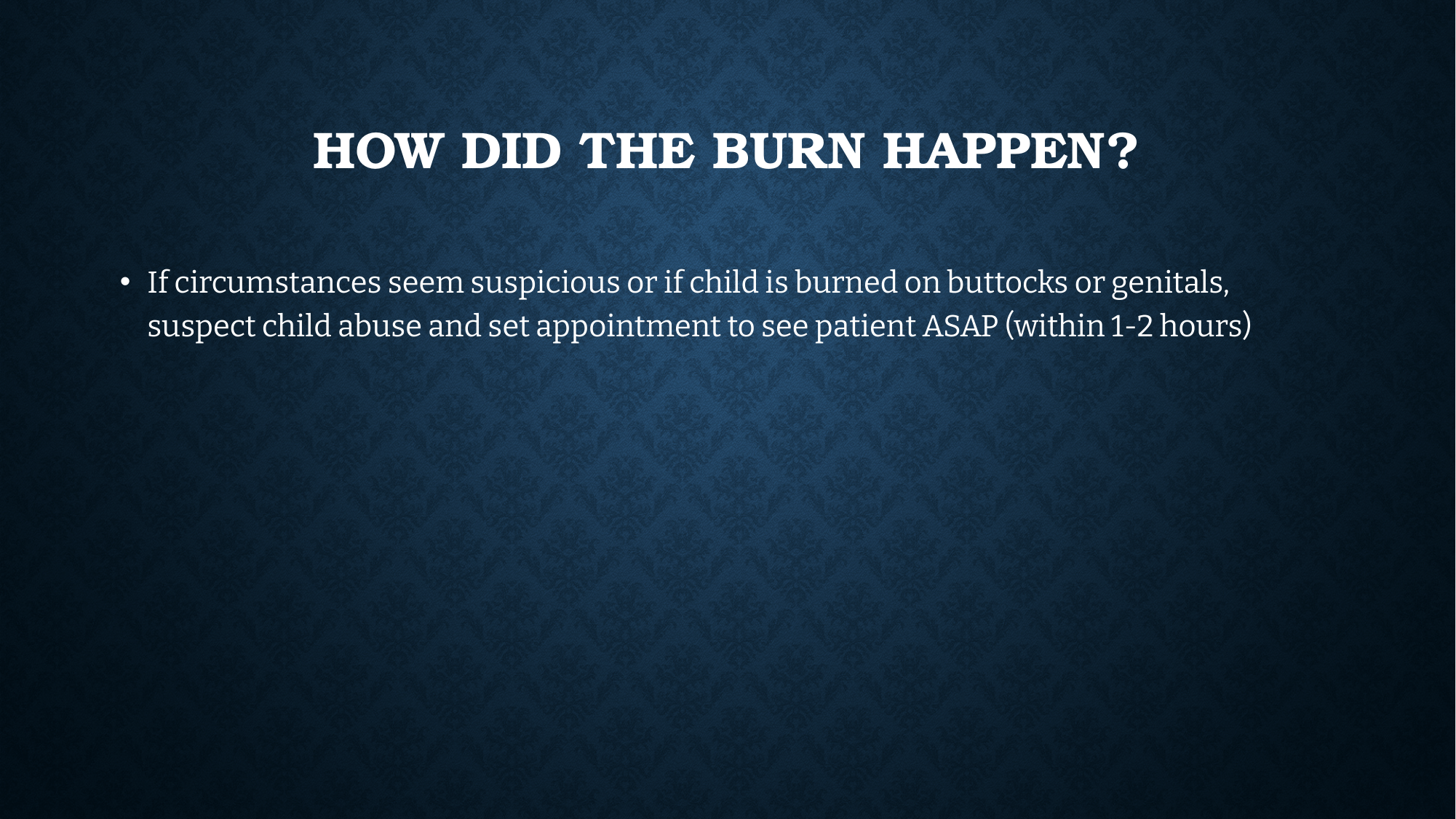

# How did the burn happen?
If circumstances seem suspicious or if child is burned on buttocks or genitals, suspect child abuse and set appointment to see patient ASAP (within 1-2 hours)